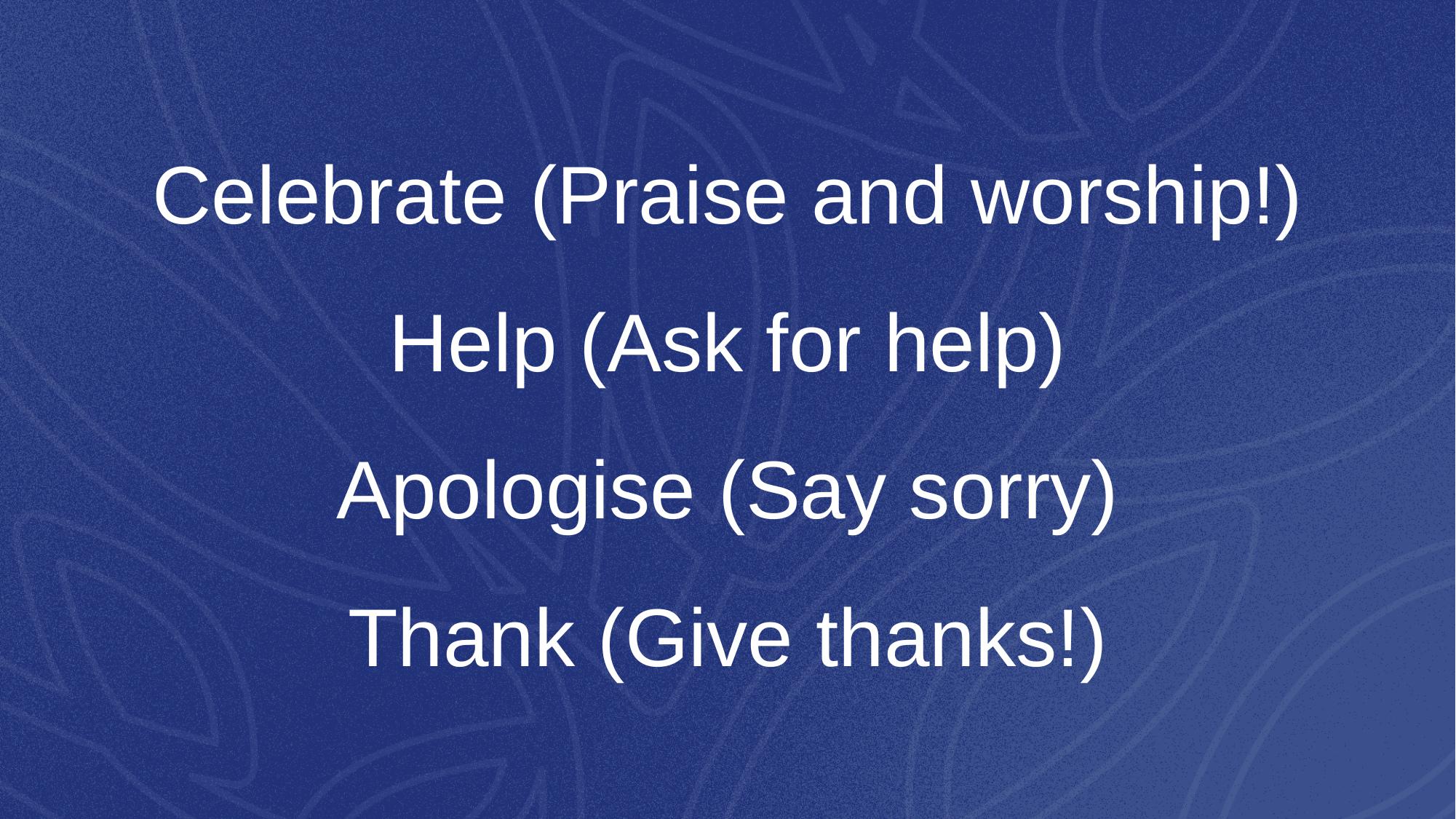

# Celebrate (Praise and worship!)
Help (Ask for help)
Apologise (Say sorry)
Thank (Give thanks!)